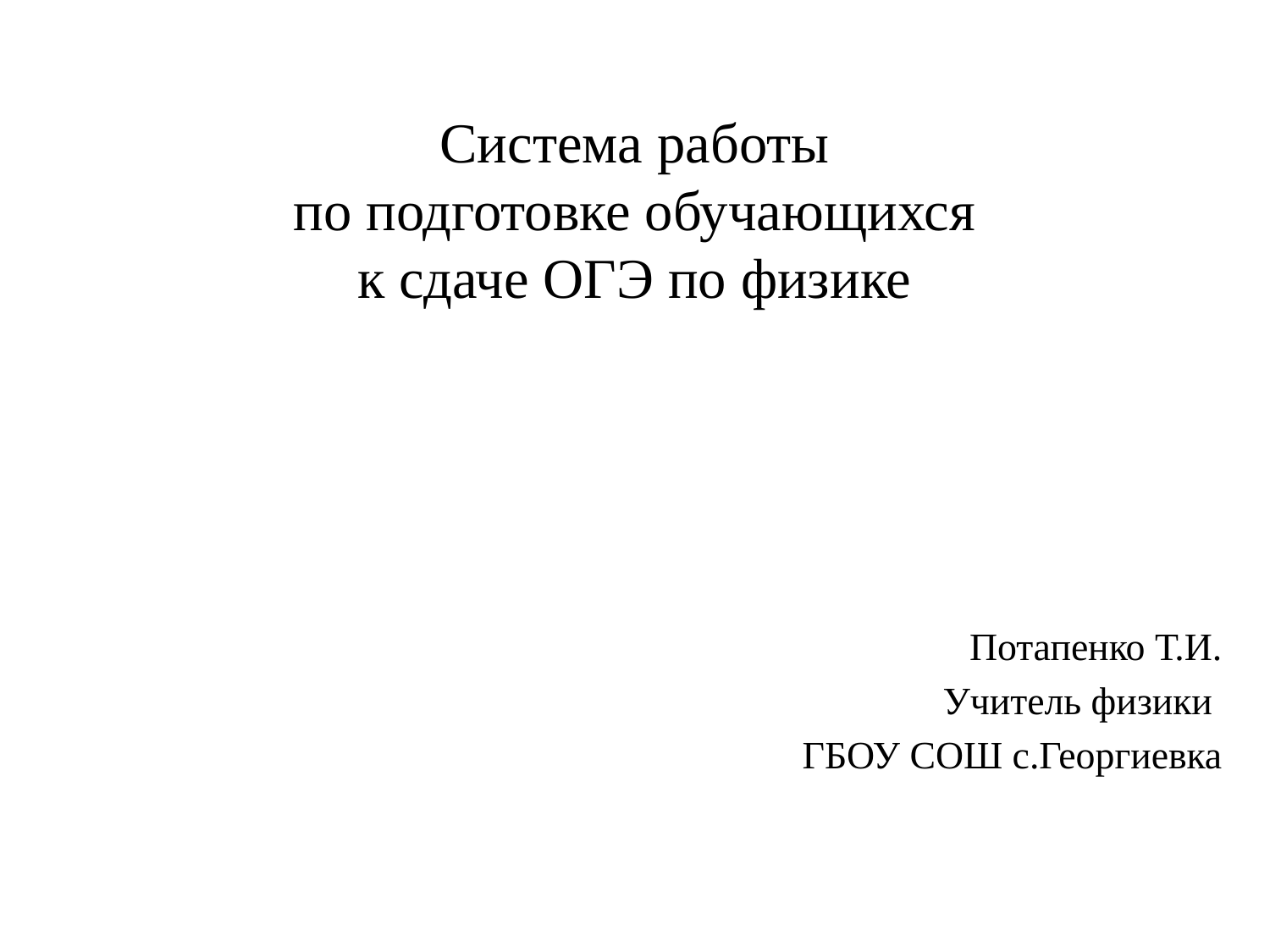

# Система работы по подготовке обучающихся к сдаче ОГЭ по физике

Потапенко Т.И.
Учитель физики
ГБОУ СОШ с.Георгиевка